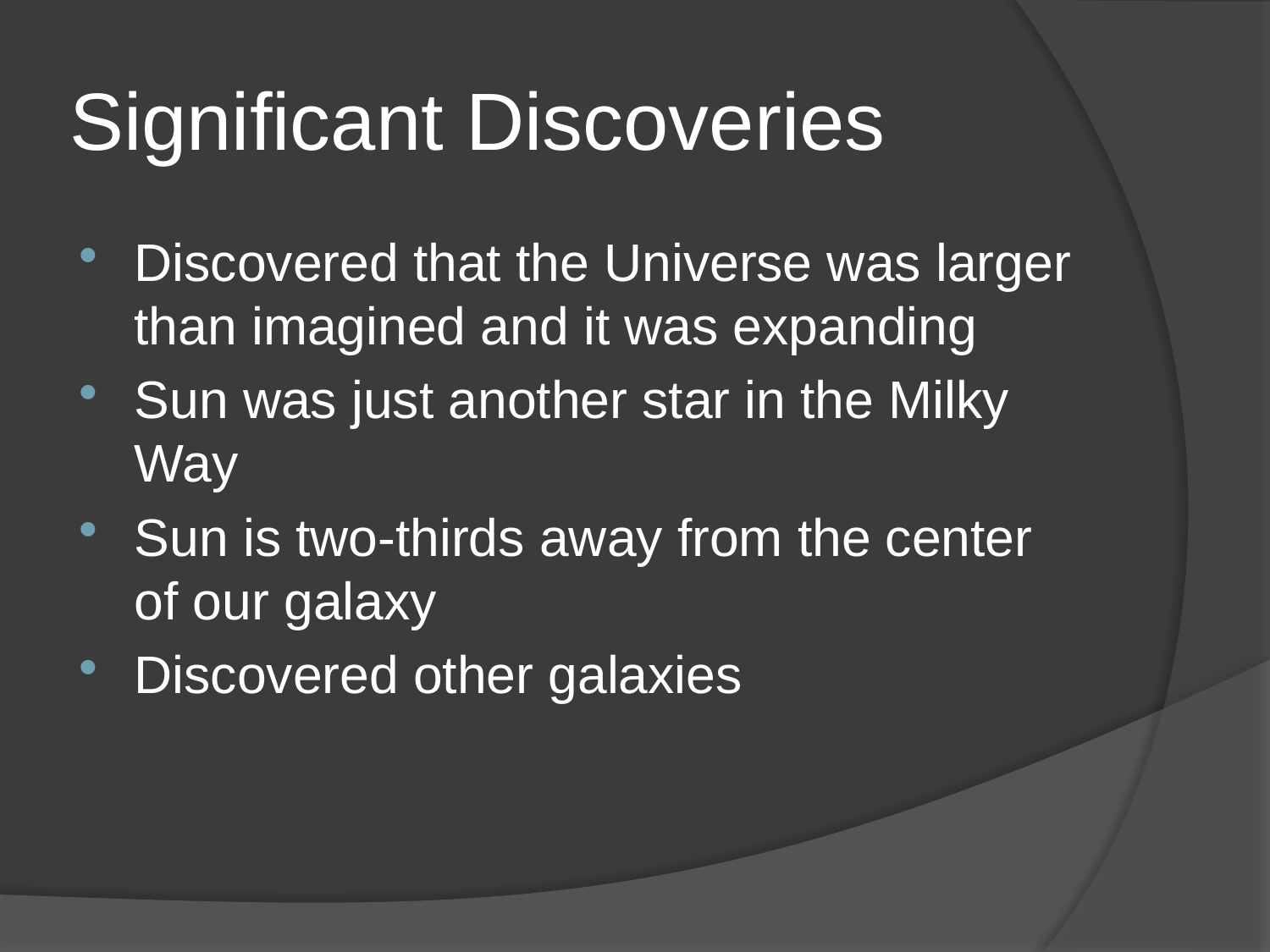

# Significant Discoveries
Discovered that the Universe was larger than imagined and it was expanding
Sun was just another star in the Milky Way
Sun is two-thirds away from the center of our galaxy
Discovered other galaxies